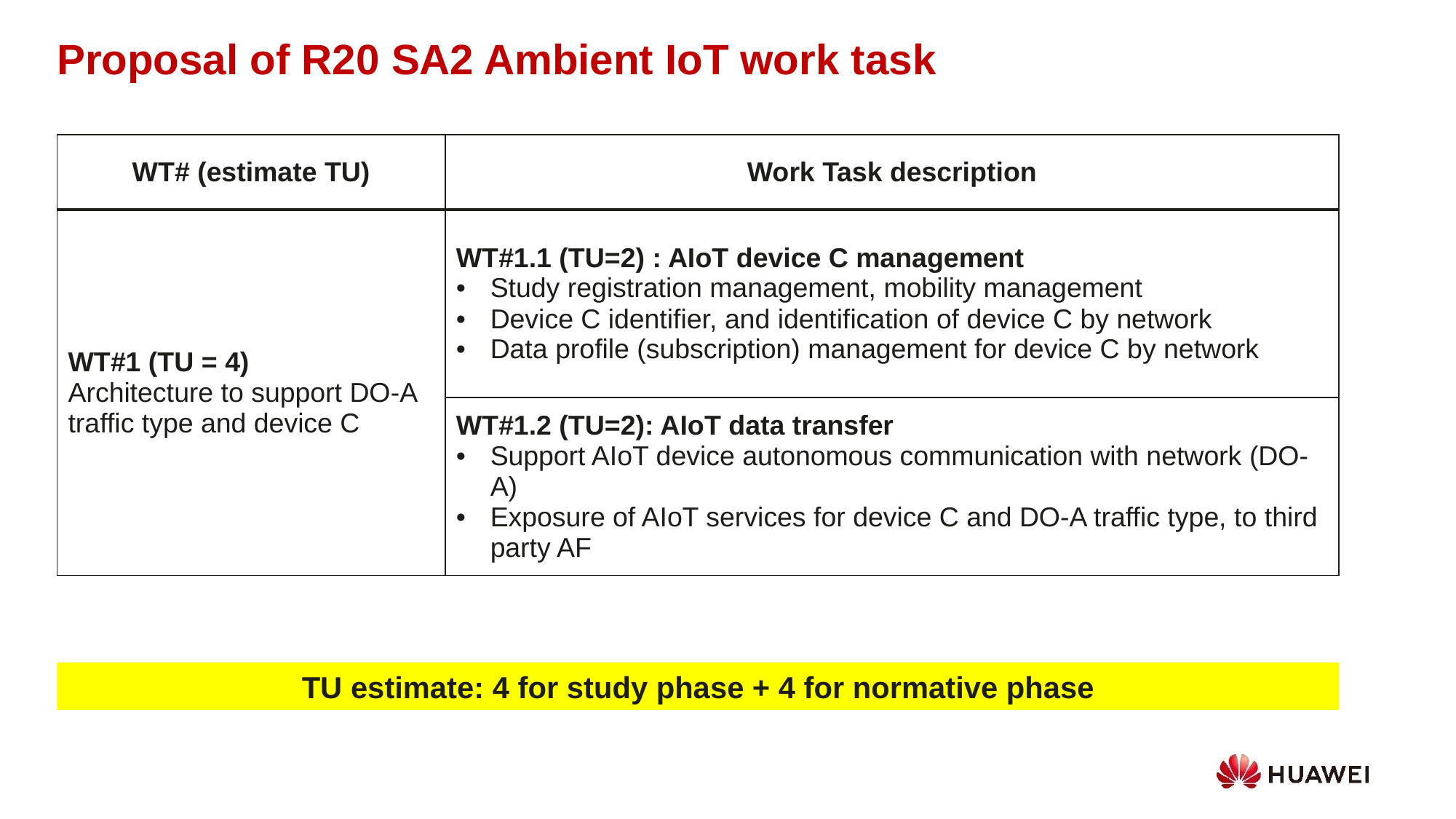

Proposal of R20 SA2 Ambient IoT work task
| WT# (estimate TU) | Work Task description |
| --- | --- |
| WT#1 (TU = 4) Architecture to support DO-A traffic type and device C | WT#1.1 (TU=2) : AIoT device C management Study registration management, mobility management Device C identifier, and identification of device C by network Data profile (subscription) management for device C by network |
|  | WT#1.2 (TU=2): AIoT data transfer Support AIoT device autonomous communication with network (DO-A) Exposure of AIoT services for device C and DO-A traffic type, to third party AF |
TU estimate: 4 for study phase + 4 for normative phase